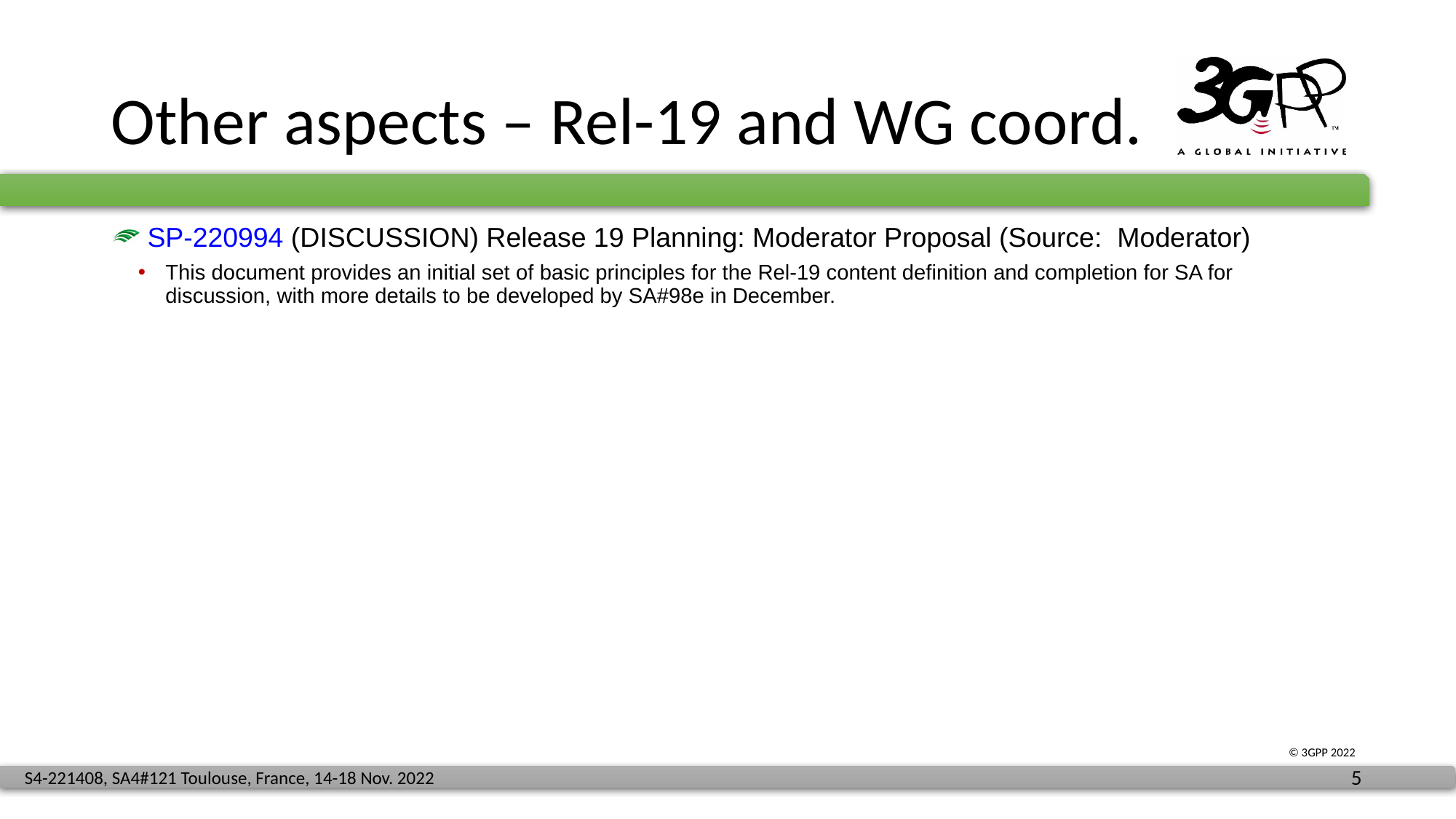

# Other aspects – Rel-19 and WG coord.
 SP-220994 (DISCUSSION) Release 19 Planning: Moderator Proposal (Source:  Moderator)
This document provides an initial set of basic principles for the Rel-19 content definition and completion for SA for discussion, with more details to be developed by SA#98e in December.